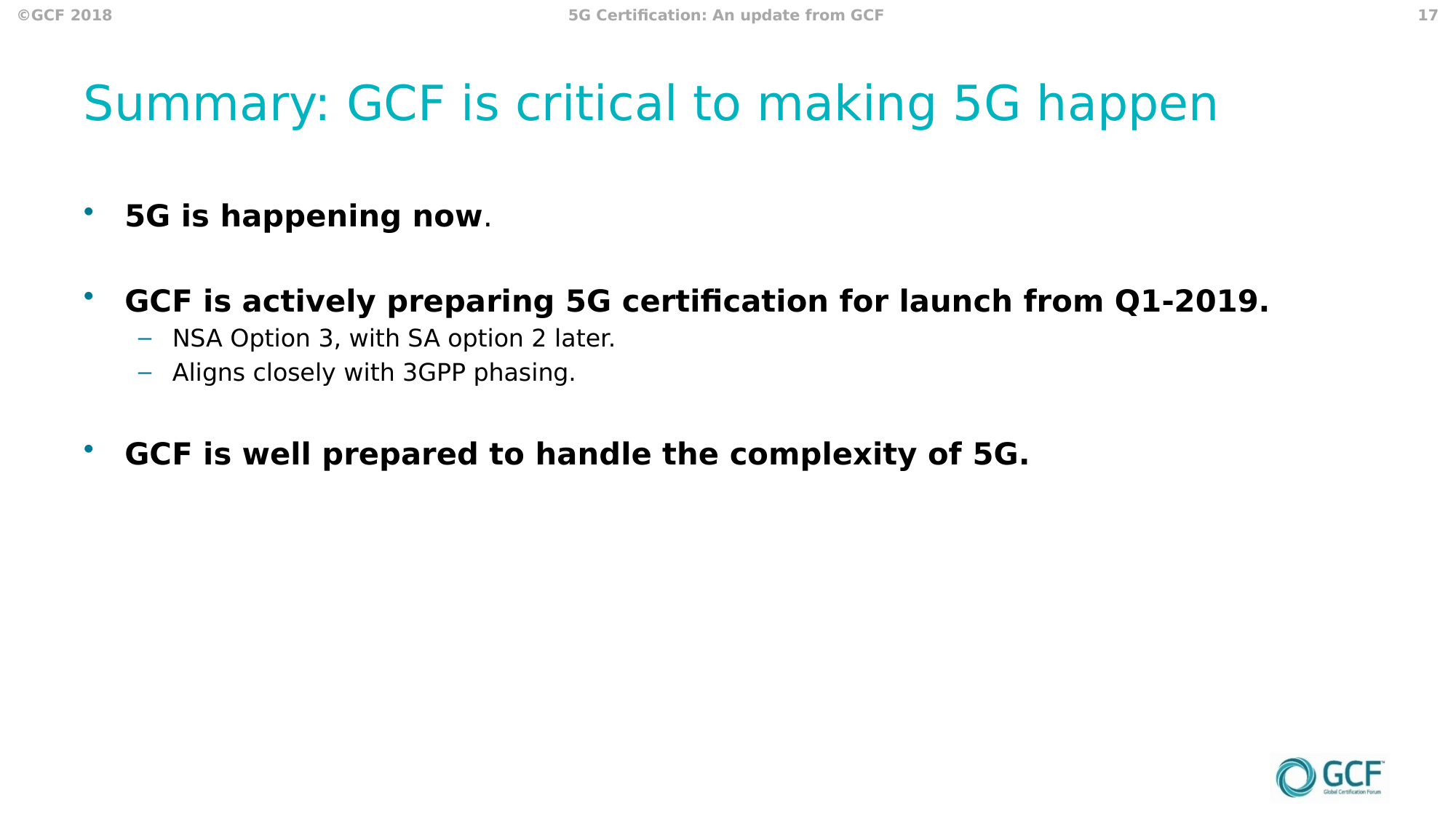

5G Certification: An update from GCF
17
# Summary: GCF is critical to making 5G happen
5G is happening now.

GCF is actively preparing 5G certification for launch from Q1-2019.
NSA Option 3, with SA option 2 later.
Aligns closely with 3GPP phasing.

GCF is well prepared to handle the complexity of 5G.